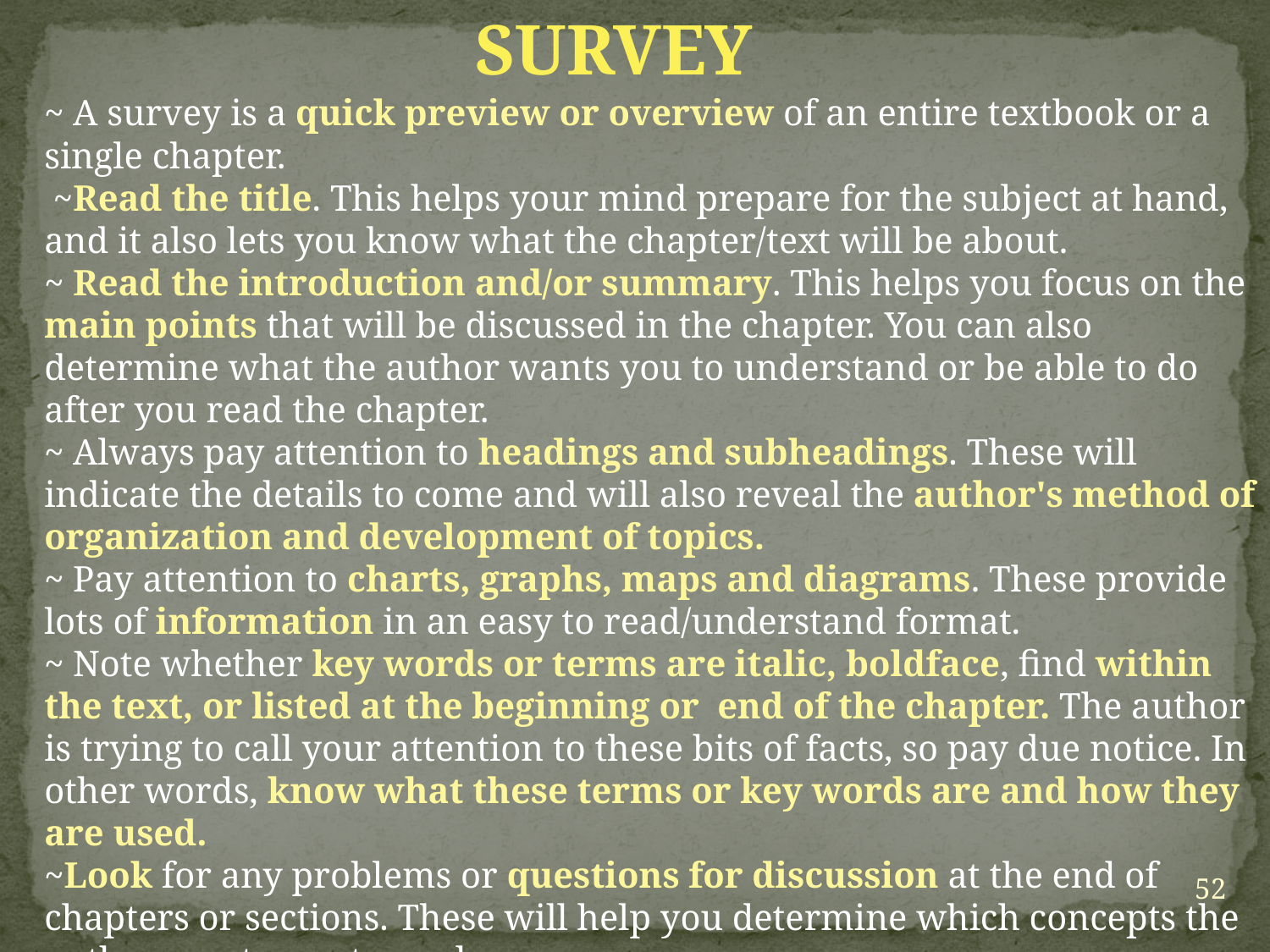

SURVEY
~ A survey is a quick preview or overview of an entire textbook or a single chapter.
 ~Read the title. This helps your mind prepare for the subject at hand, and it also lets you know what the chapter/text will be about.
~ Read the introduction and/or summary. This helps you focus on the main points that will be discussed in the chapter. You can also determine what the author wants you to understand or be able to do after you read the chapter.
~ Always pay attention to headings and subheadings. These will indicate the details to come and will also reveal the author's method of organization and development of topics.
~ Pay attention to charts, graphs, maps and diagrams. These provide lots of information in an easy to read/understand format.
~ Note whether key words or terms are italic, boldface, find within the text, or listed at the beginning or  end of the chapter. The author is trying to call your attention to these bits of facts, so pay due notice. In other words, know what these terms or key words are and how they are used.
~Look for any problems or questions for discussion at the end of chapters or sections. These will help you determine which concepts the author wants you to apply.
52